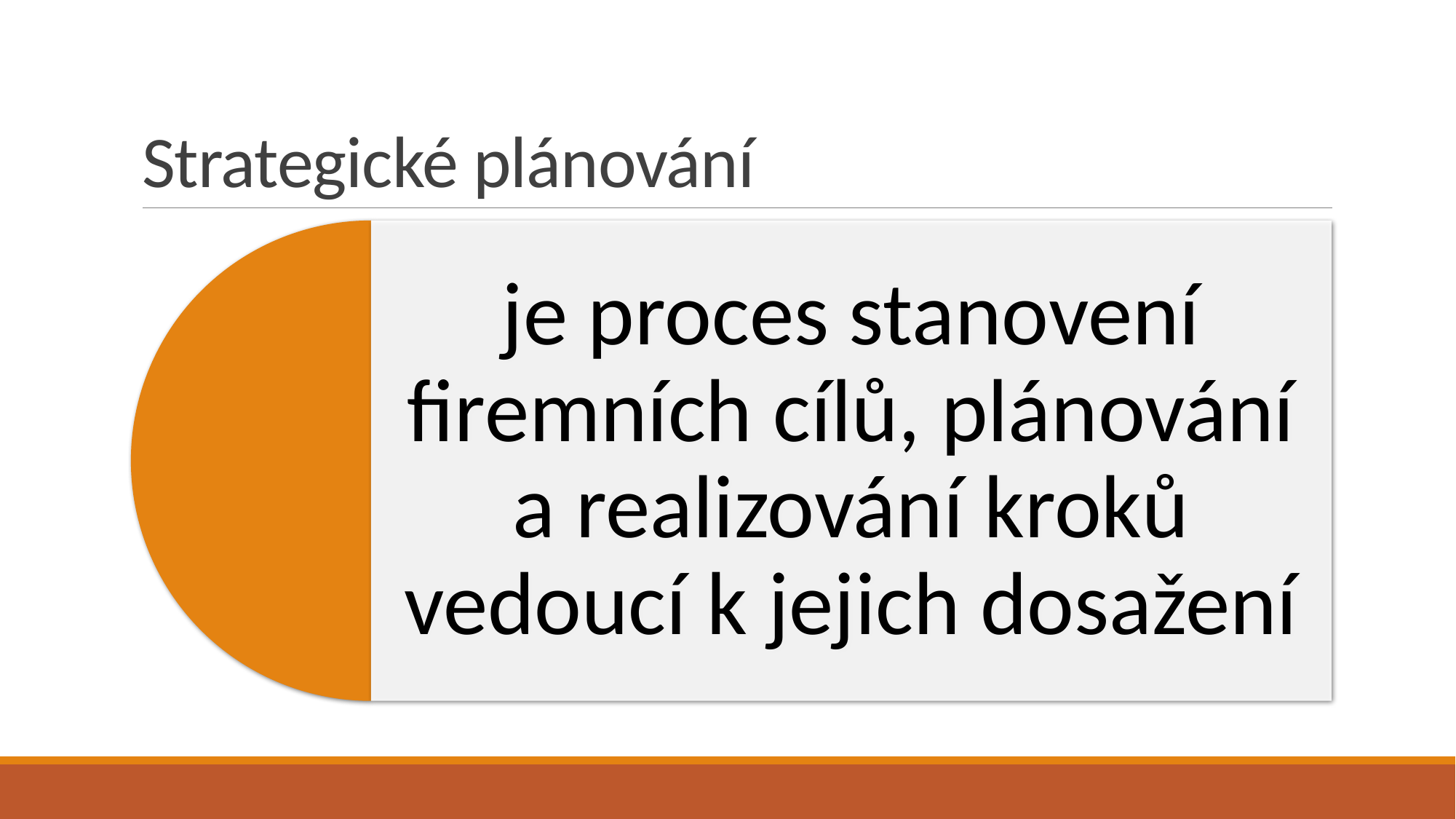

# Strategické plánování
je proces stanovení firemních cílů, plánování a realizování kroků vedoucí k jejich dosažení